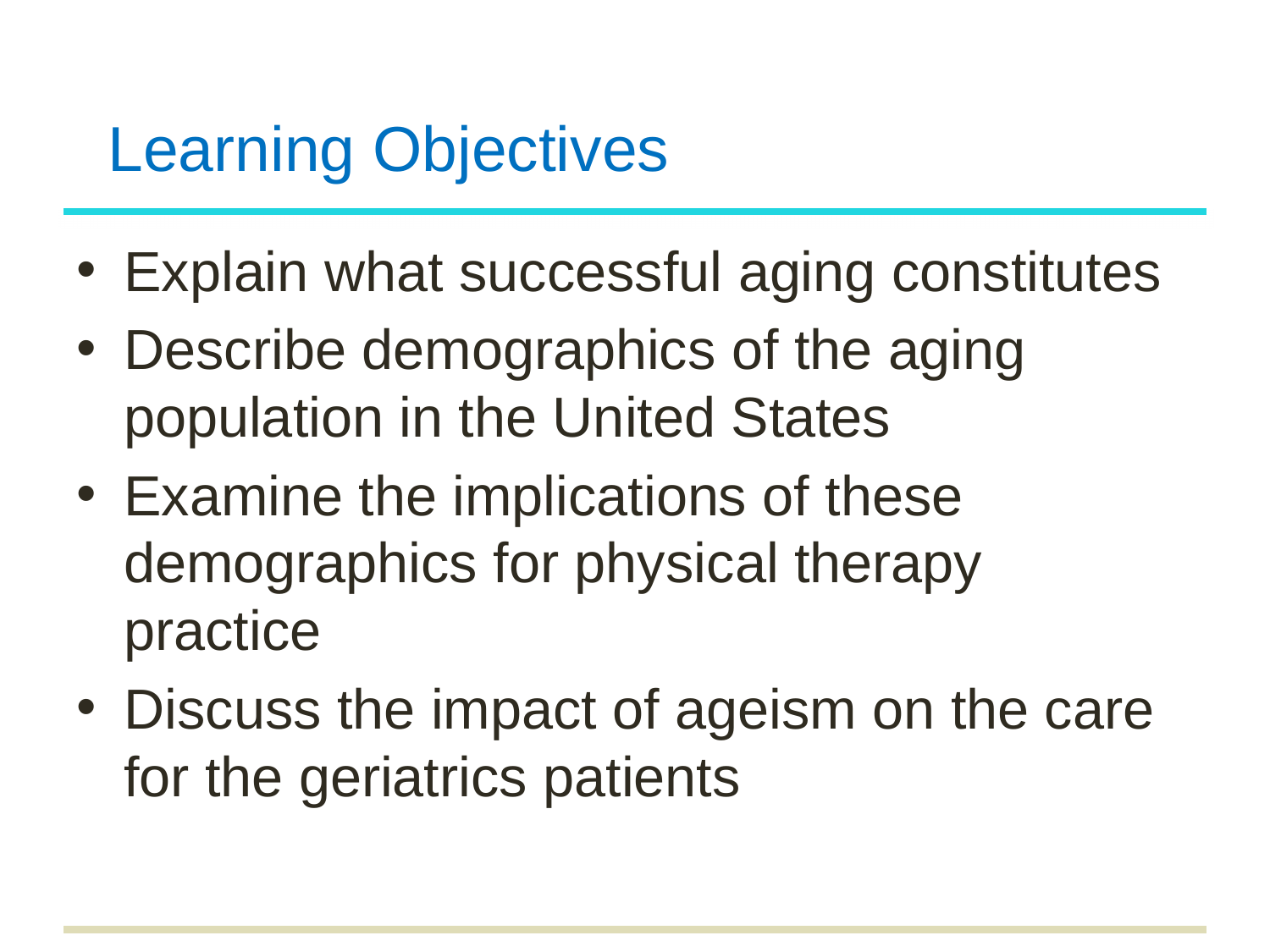

# Learning Objectives
Explain what successful aging constitutes
Describe demographics of the aging population in the United States
Examine the implications of these demographics for physical therapy practice
Discuss the impact of ageism on the care for the geriatrics patients